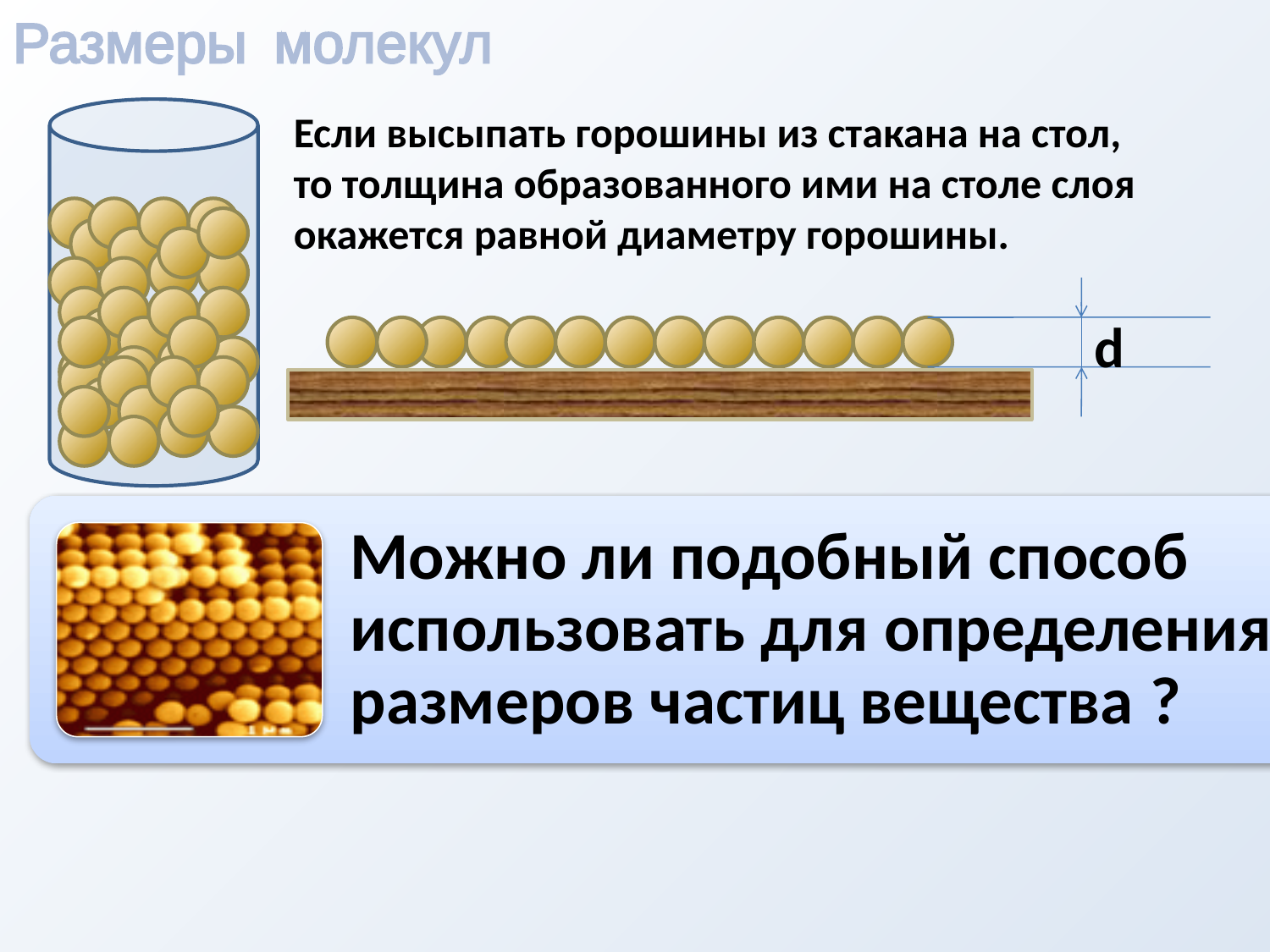

Размеры  молекул

Если высыпать горошины из стакана на стол,
то толщина образованного ими на столе слоя
окажется равной диаметру горошины.

d

Можно ли подобный способ  использовать для определения размеров частиц вещества ?